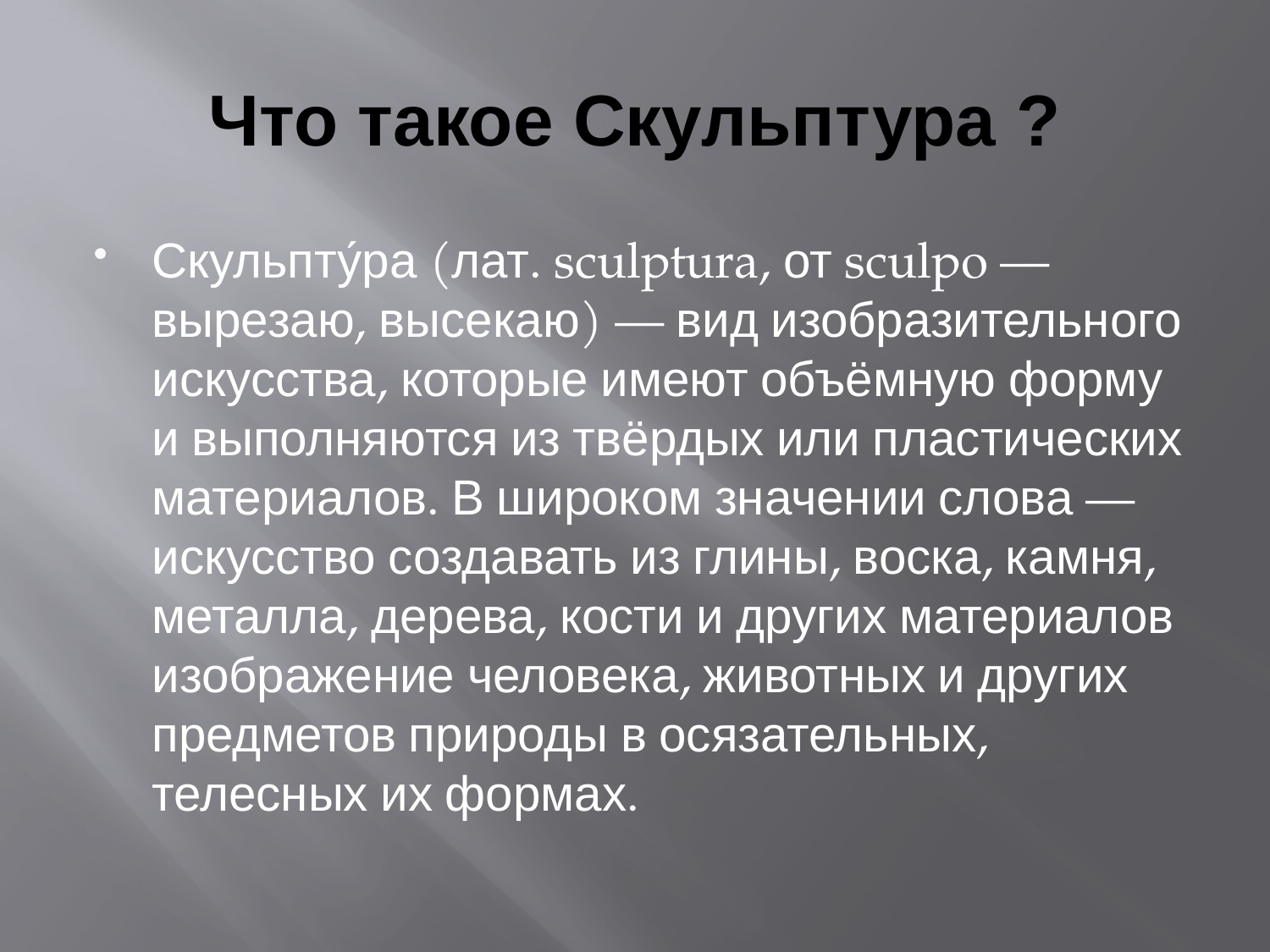

# Что такое Скульптура ?
Скульпту́ра (лат. sculptura, от sculpo — вырезаю, высекаю) — вид изобразительного искусства, которые имеют объёмную форму и выполняются из твёрдых или пластических материалов. В широком значении слова — искусство создавать из глины, воска, камня, металла, дерева, кости и других материалов изображение человека, животных и других предметов природы в осязательных, телесных их формах.